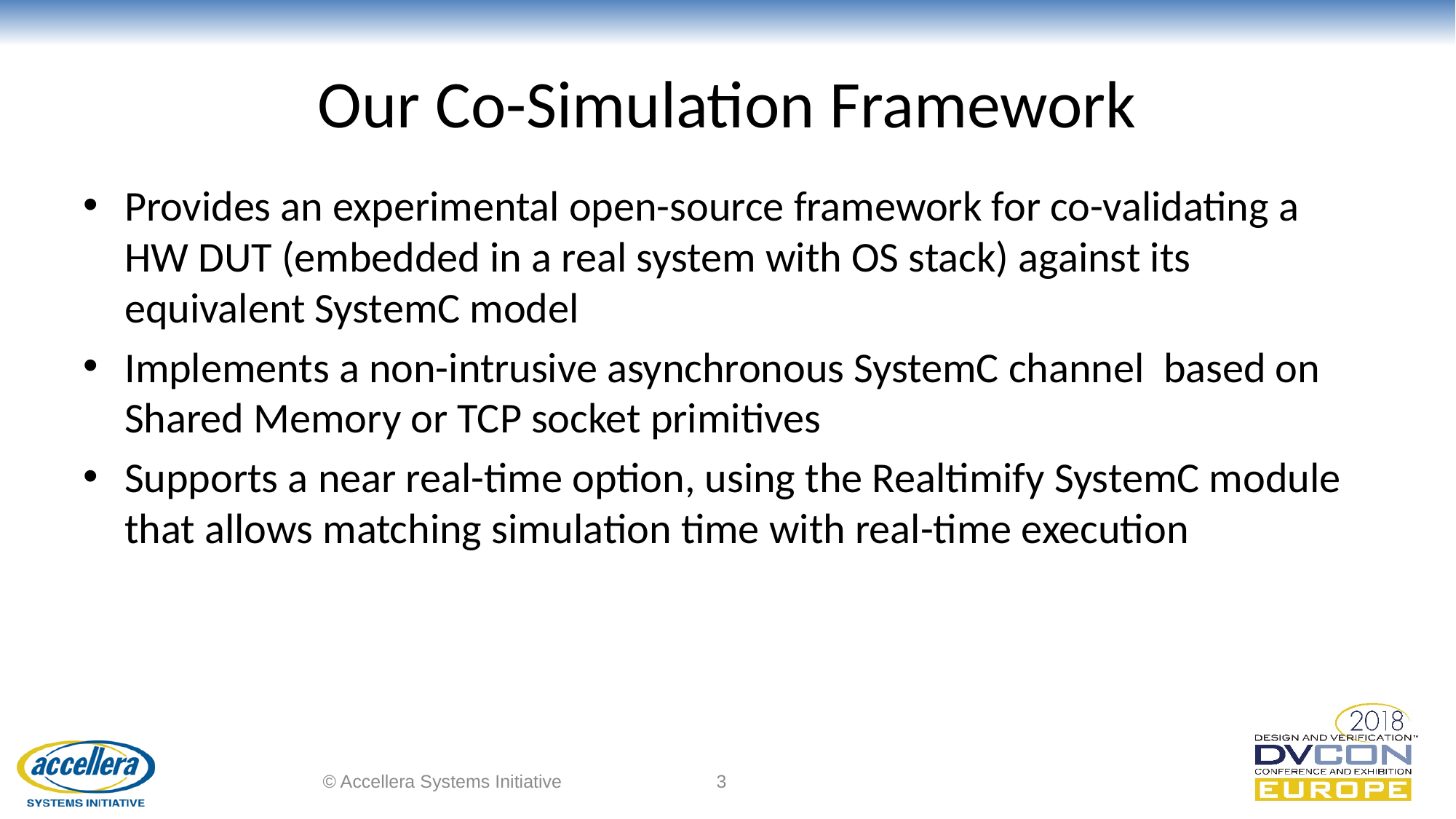

# Our Co-Simulation Framework
Provides an experimental open-source framework for co-validating a HW DUT (embedded in a real system with OS stack) against its equivalent SystemC model
Implements a non-intrusive asynchronous SystemC channel  based on Shared Memory or TCP socket primitives
Supports a near real-time option, using the Realtimify SystemC module that allows matching simulation time with real-time execution
© Accellera Systems Initiative
3